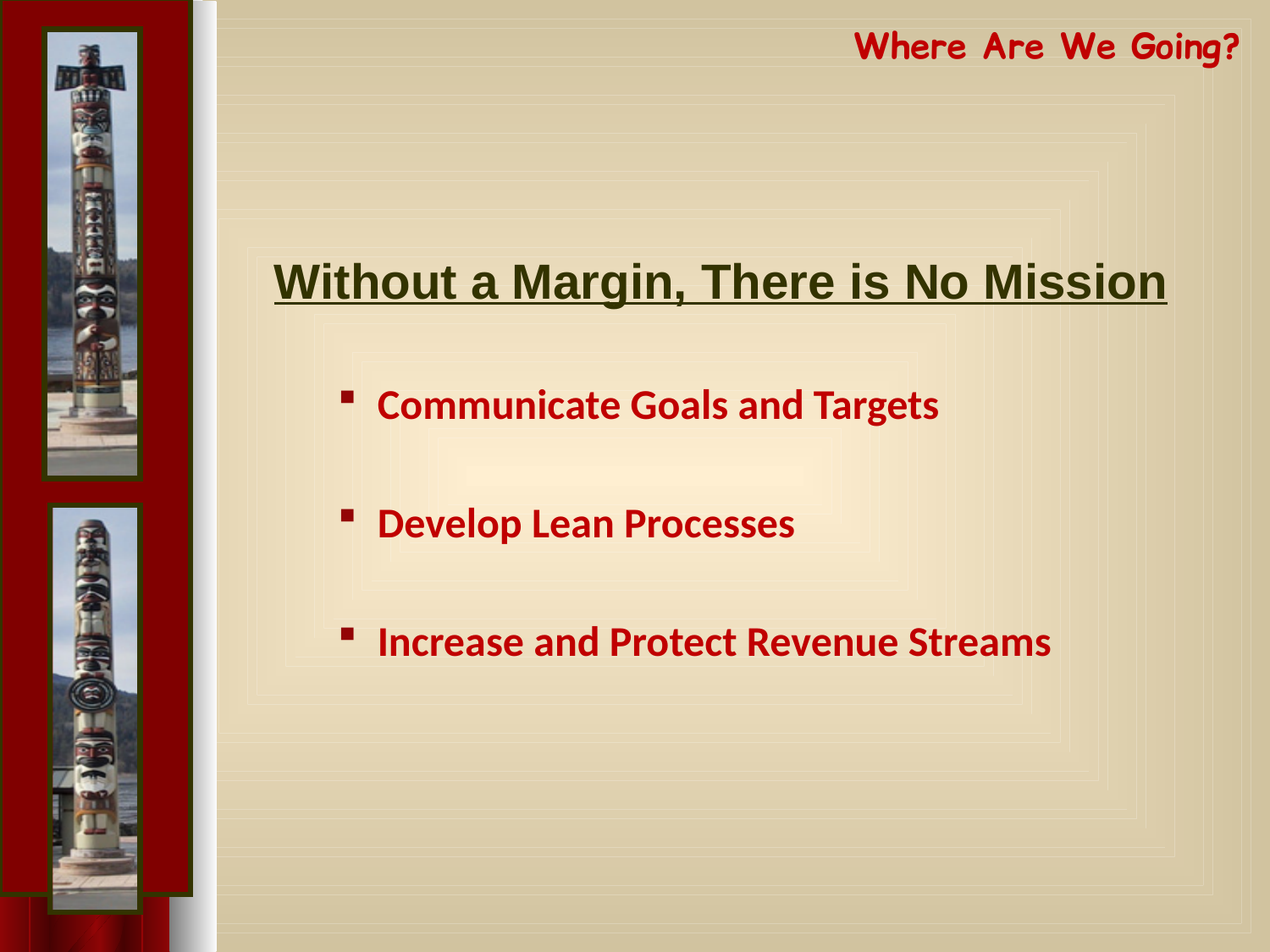

Where Are We Going?

Without a Margin, There is No Mission

Communicate Goals and Targets

Develop Lean Processes

Increase and Protect Revenue Streams